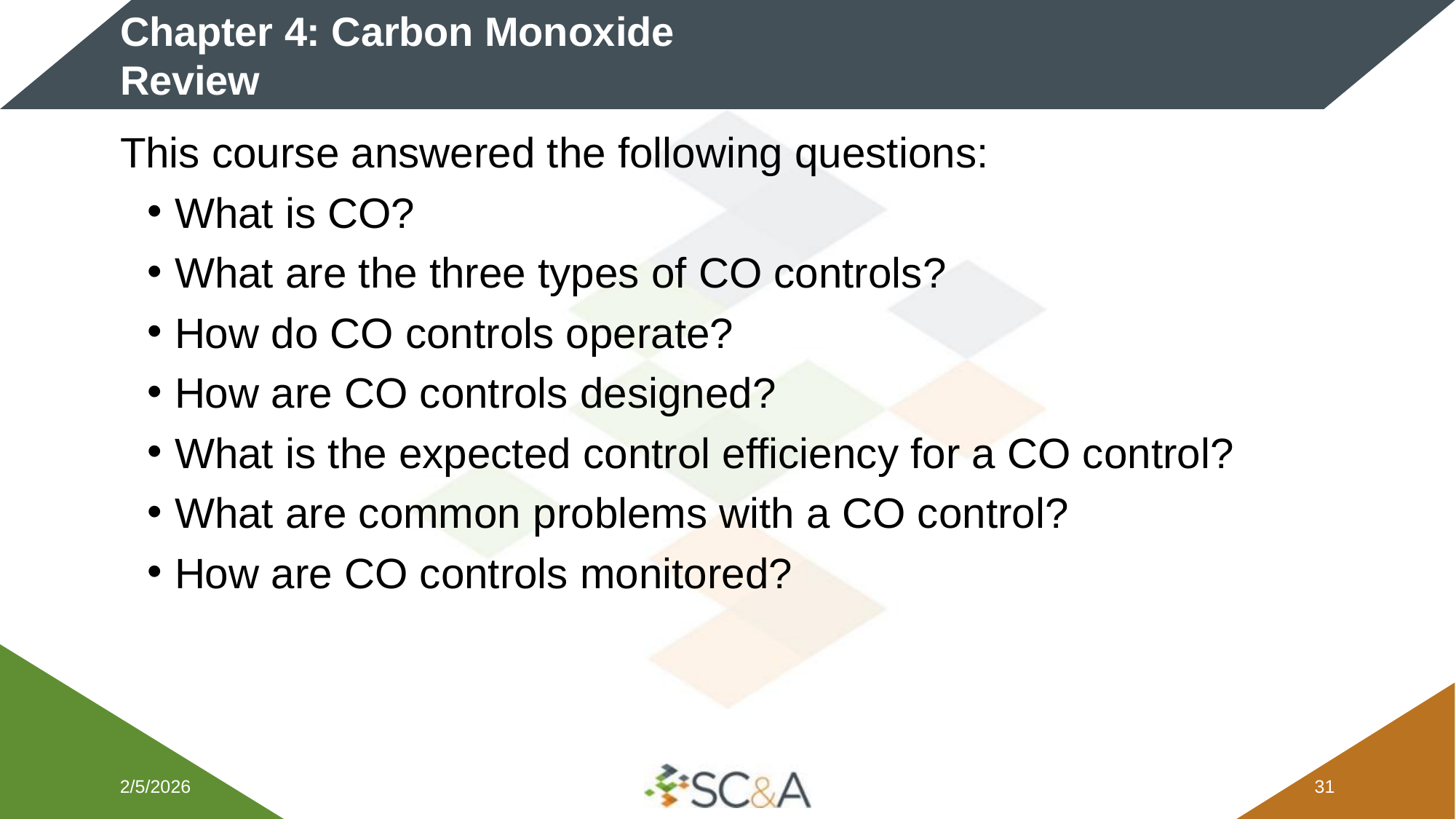

# Chapter 4: Carbon Monoxide Review
This course answered the following questions:
What is CO?
What are the three types of CO controls?
How do CO controls operate?
How are CO controls designed?
What is the expected control efficiency for a CO control?
What are common problems with a CO control?
How are CO controls monitored?

2/5/2026
31